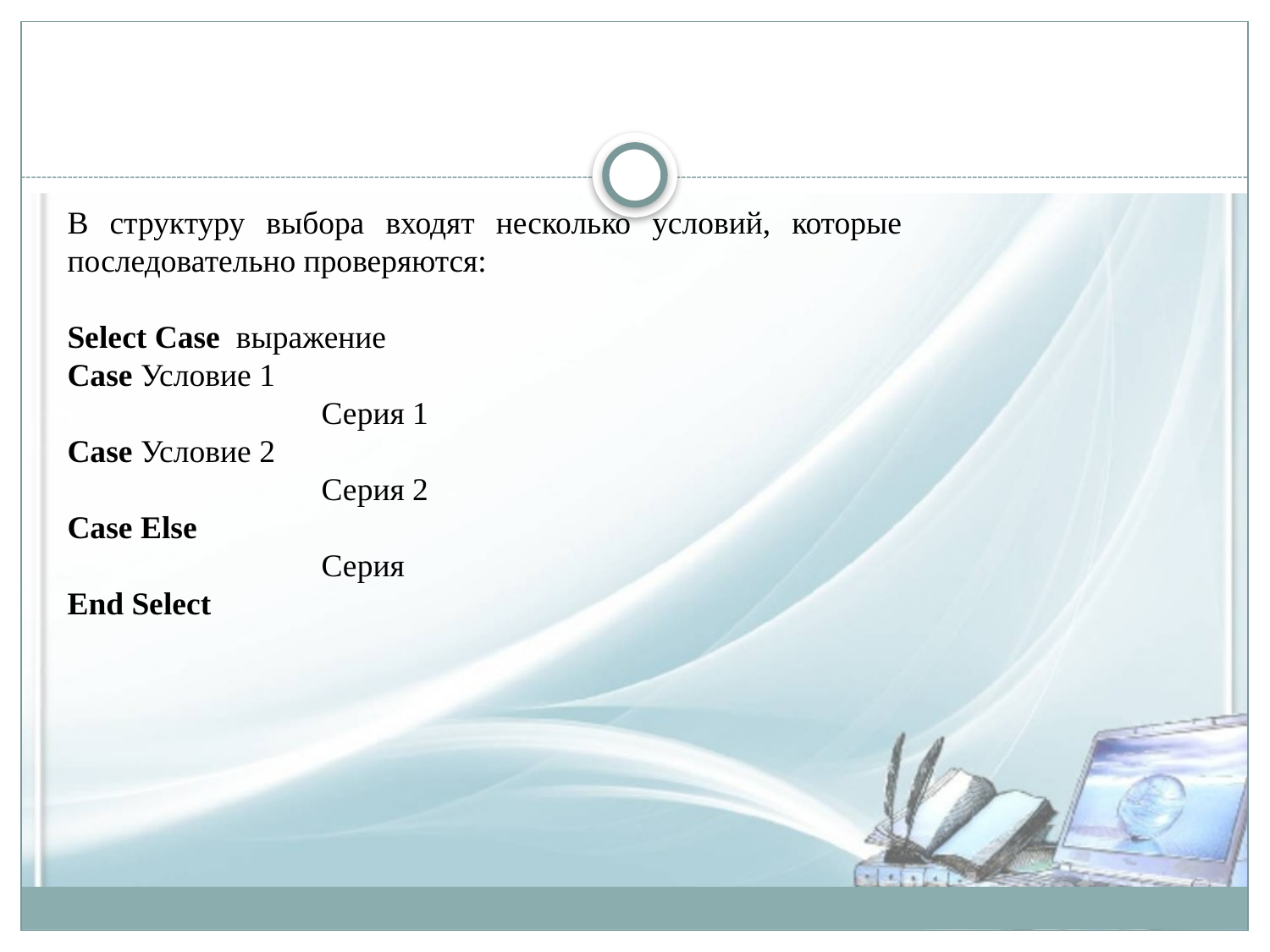

#
В структуру выбора входят несколько условий, которые последовательно проверяются:

Select Case  выражение
Case Условие 1
		Серия 1
Case Условие 2
		Серия 2
Case Else
		Серия
End Select